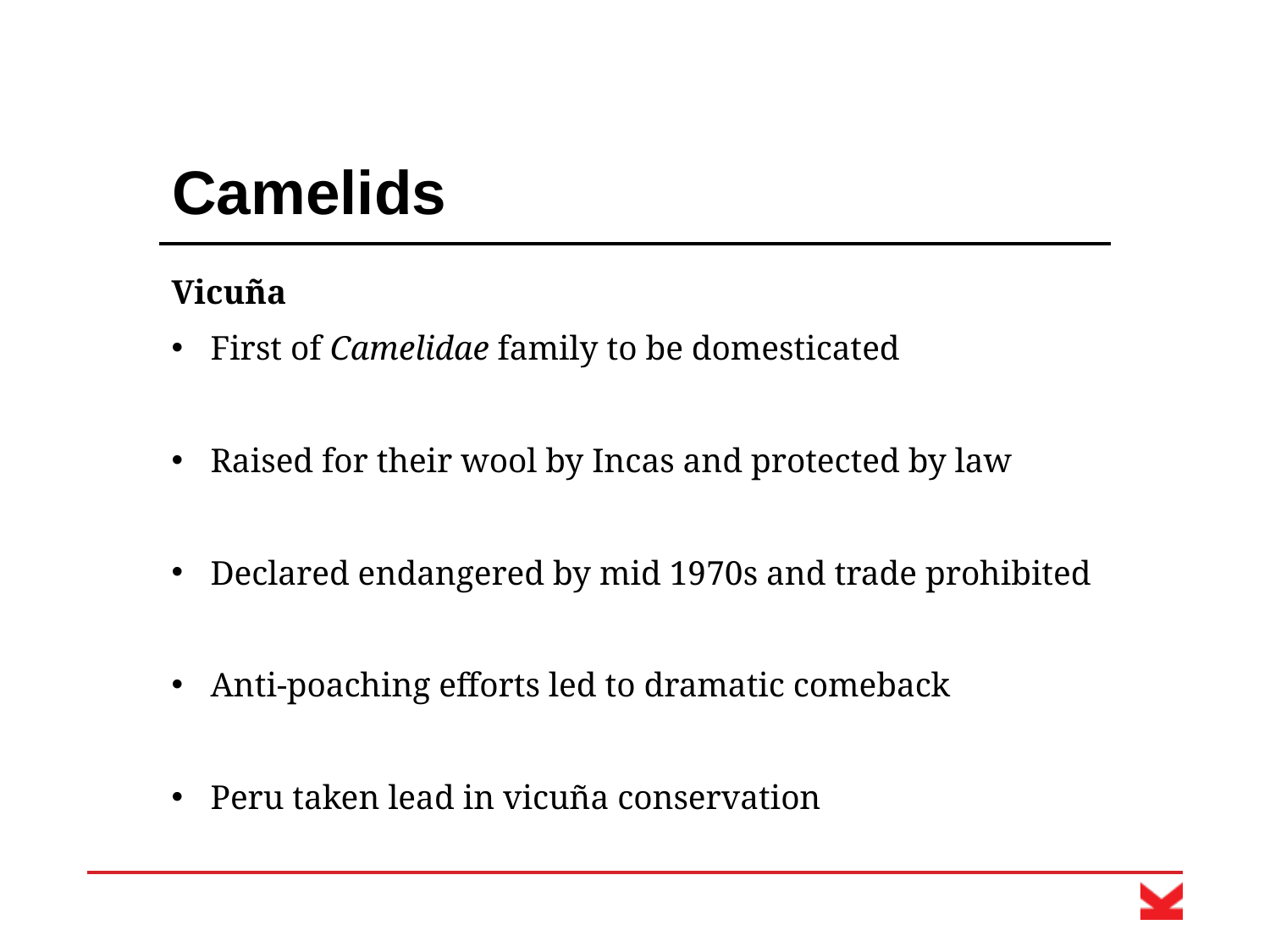

# Camelids
Vicuña
First of Camelidae family to be domesticated

Raised for their wool by Incas and protected by law

Declared endangered by mid 1970s and trade prohibited

Anti-poaching efforts led to dramatic comeback

Peru taken lead in vicuña conservation